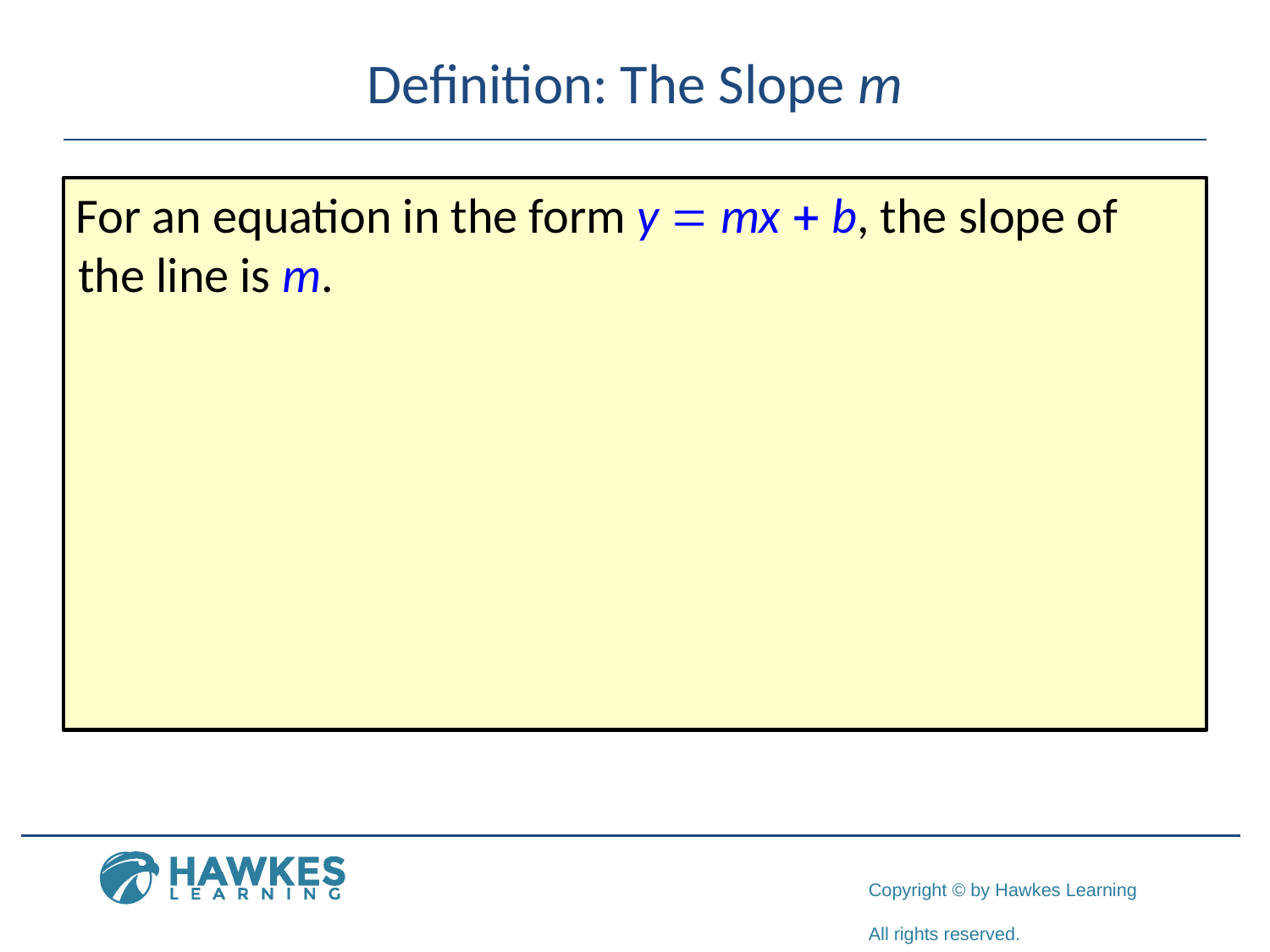

# Definition: The Slope m
For an equation in the form y = mx + b, the slope of the line is m.